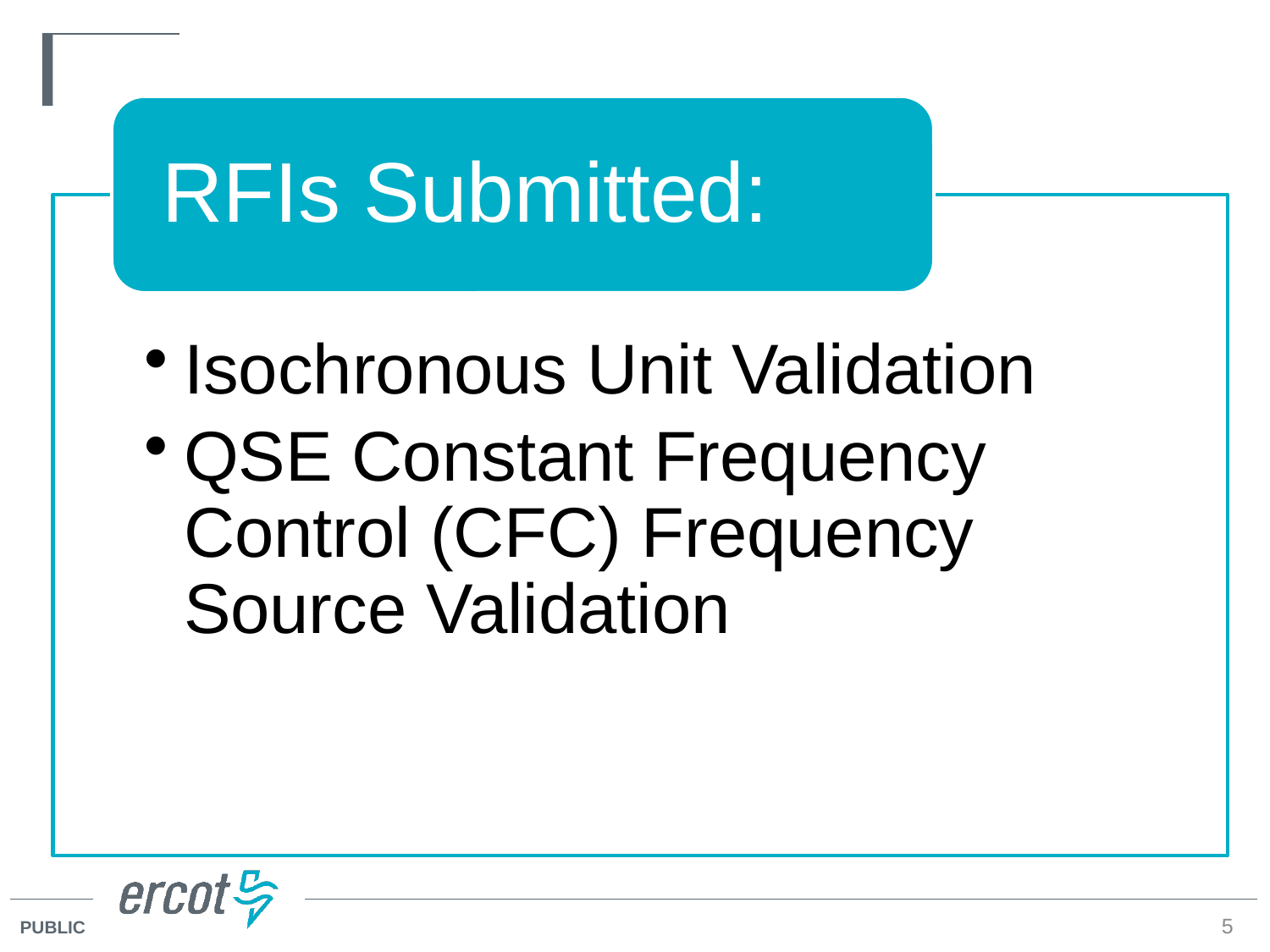

Isochronous Unit Validation
QSE Constant Frequency Control (CFC) Frequency Source Validation

RFIs Submitted:
5